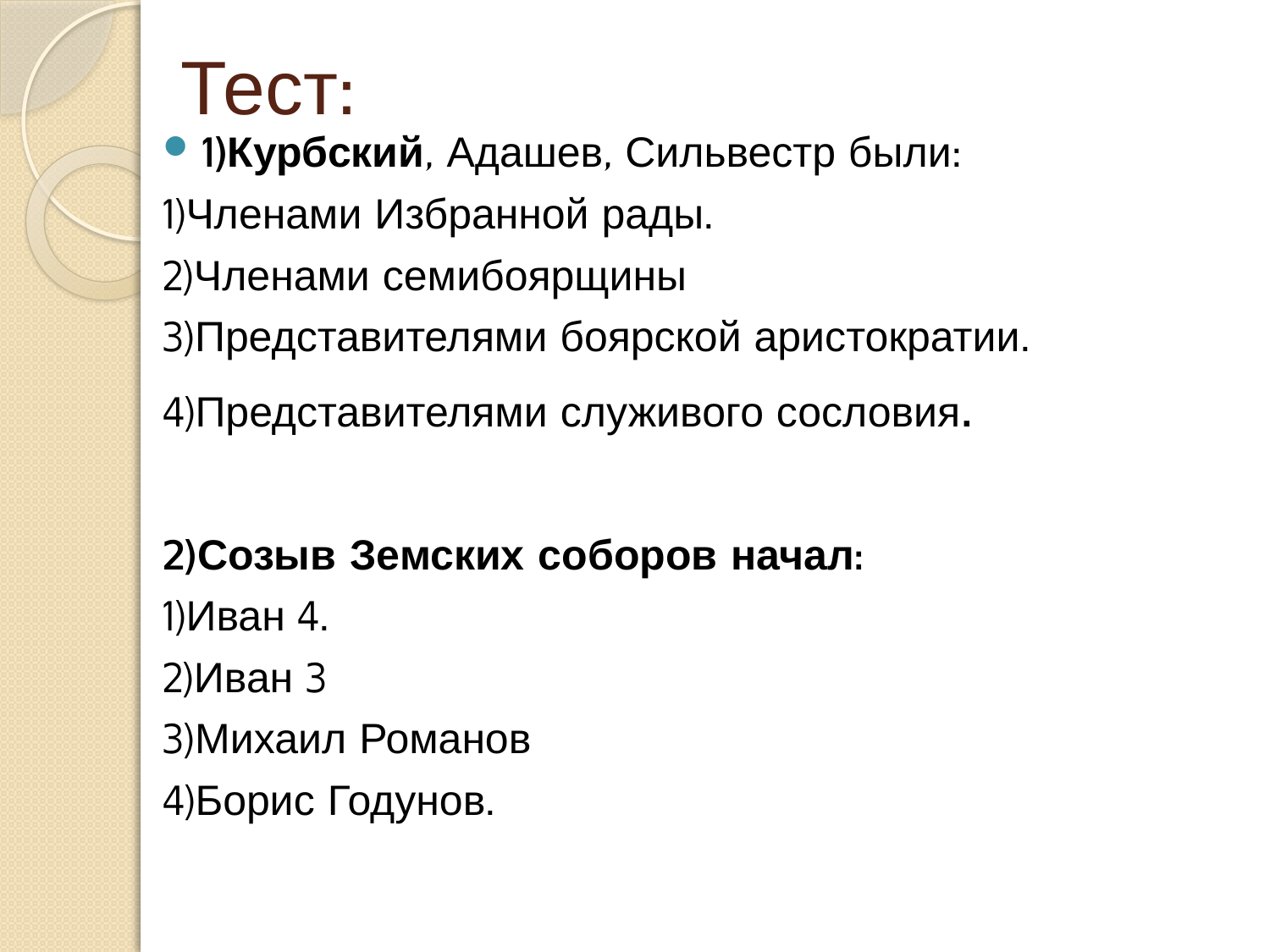

# Тест:
1)Курбский, Адашев, Сильвестр были:
1)Членами Избранной рады.
2)Членами семибоярщины
3)Представителями боярской аристократии.
4)Представителями служивого сословия.

2)Созыв Земских соборов начал:
1)Иван 4.
2)Иван 3
3)Михаил Романов
4)Борис Годунов.